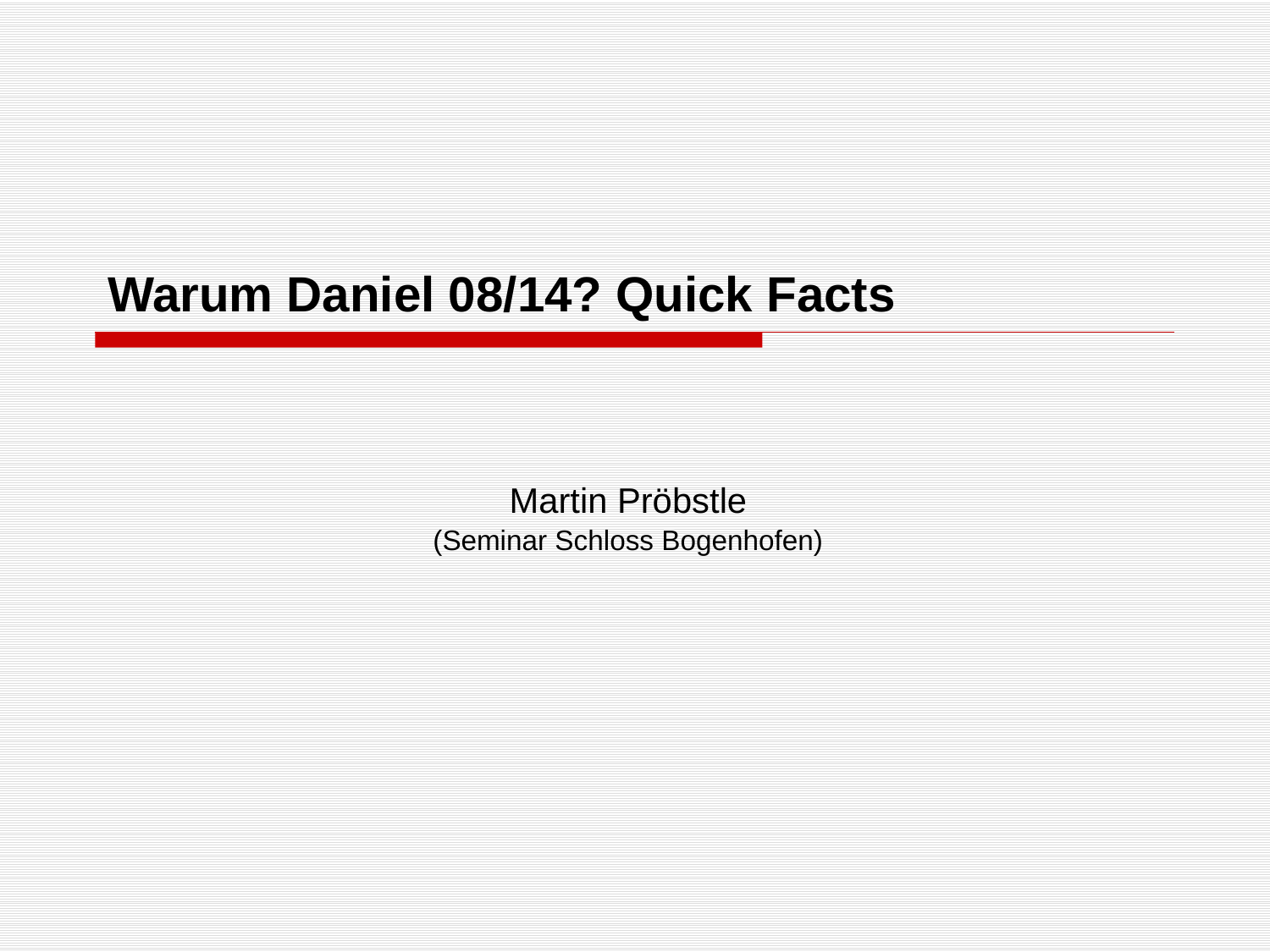

# Warum Daniel 08/14? Quick Facts
Martin Pröbstle
(Seminar Schloss Bogenhofen)